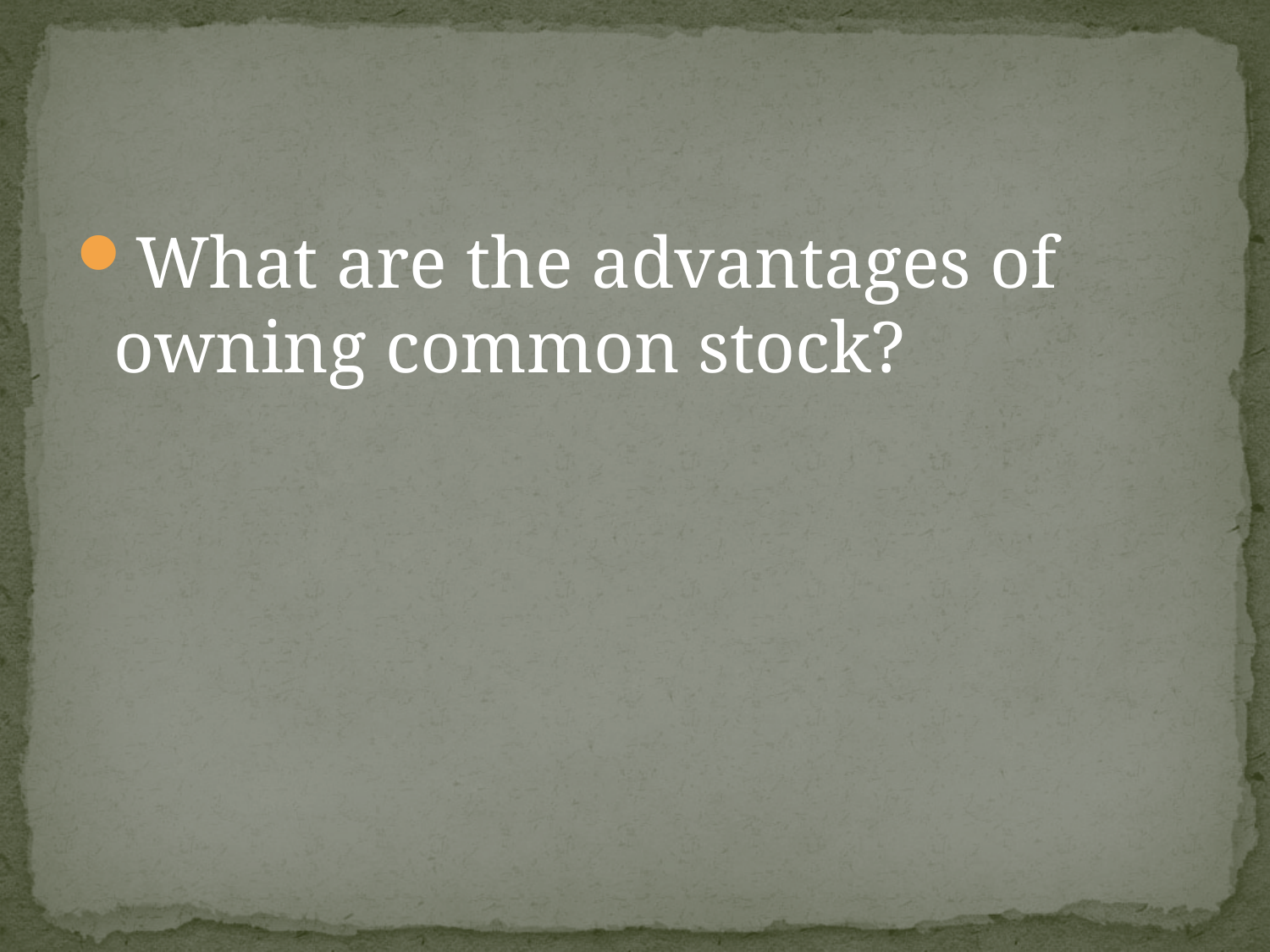

#
What are the advantages of owning common stock?